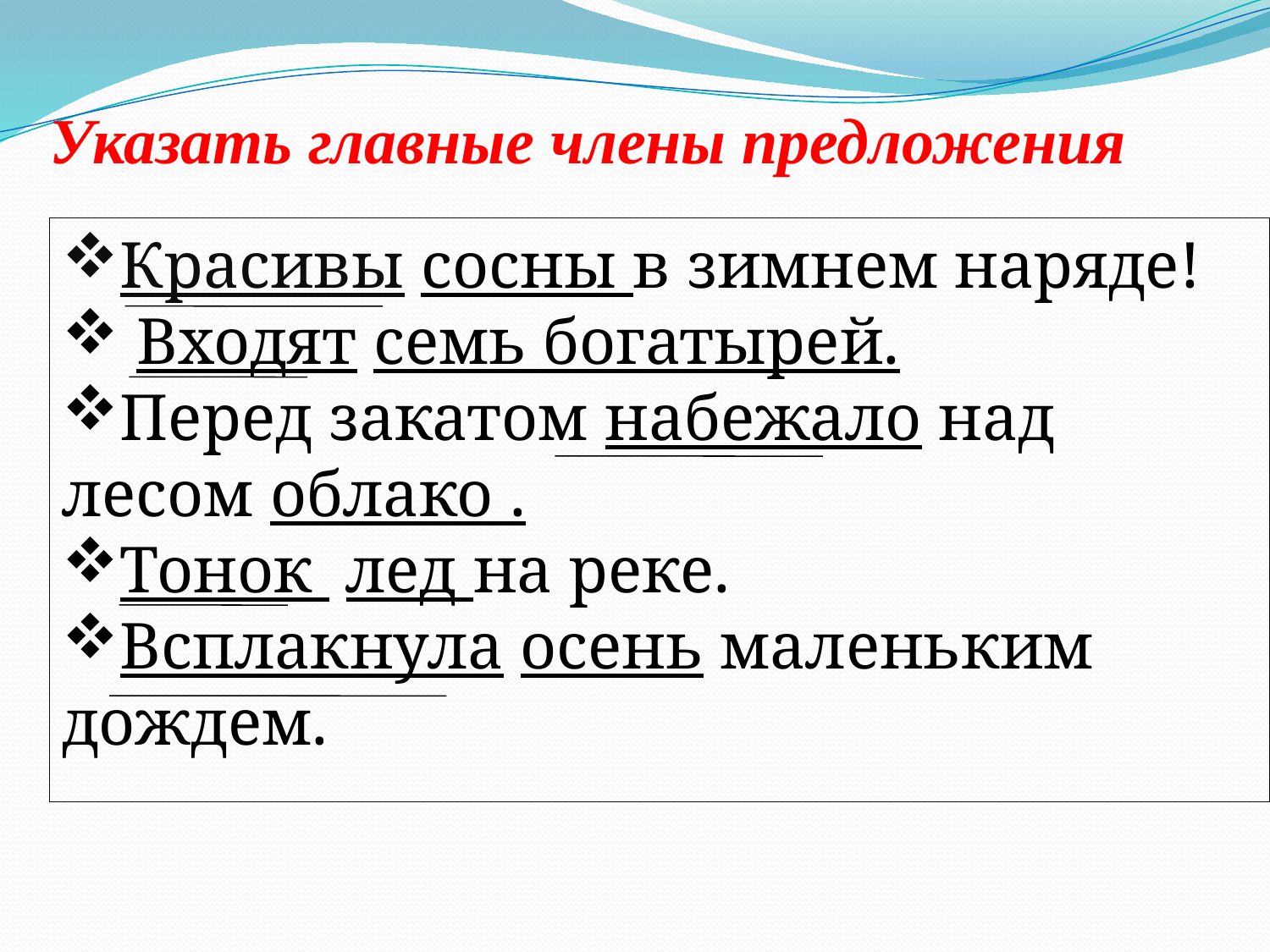

# Указать главные члены предложения
Красивы сосны в зимнем наряде!
 Входят семь богатырей.
Перед закатом набежало над лесом облако .
Тонок  лед на реке.
Всплакнула осень маленьким дождем.